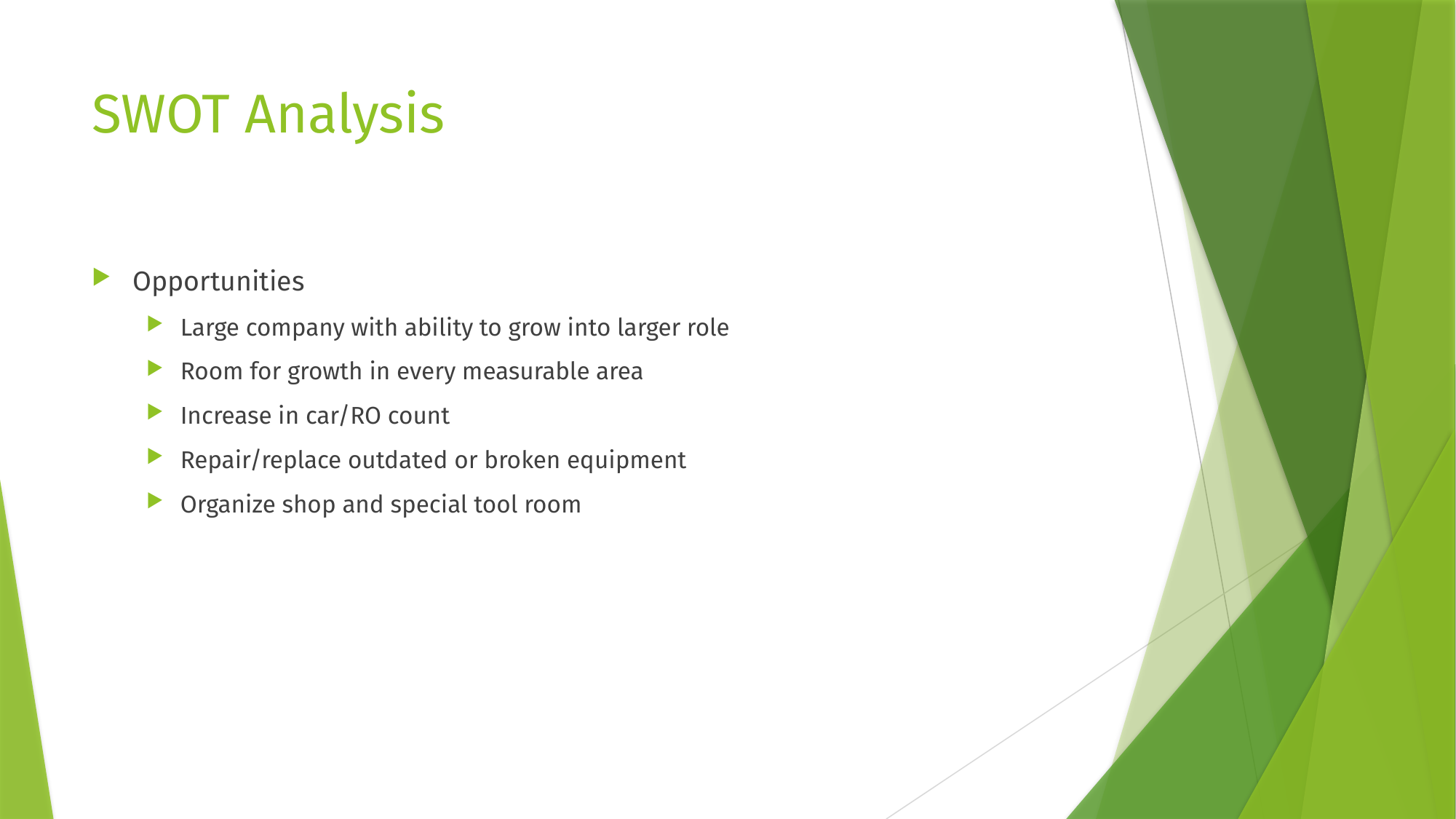

# SWOT Analysis
Opportunities
Large company with ability to grow into larger role
Room for growth in every measurable area
Increase in car/RO count
Repair/replace outdated or broken equipment
Organize shop and special tool room